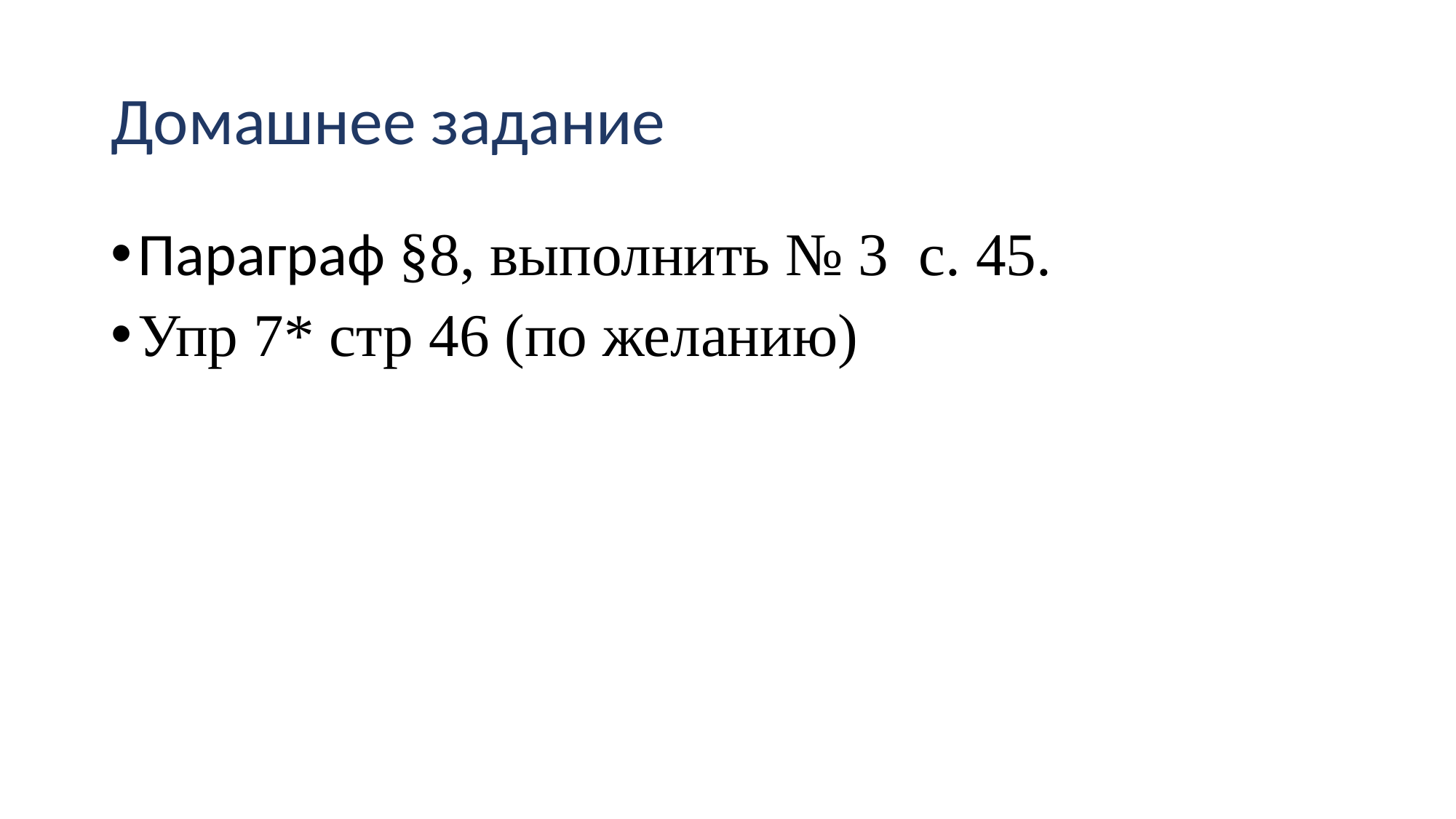

# Домашнее задание
Параграф §8, выполнить № 3  с. 45.
Упр 7* стр 46 (по желанию)